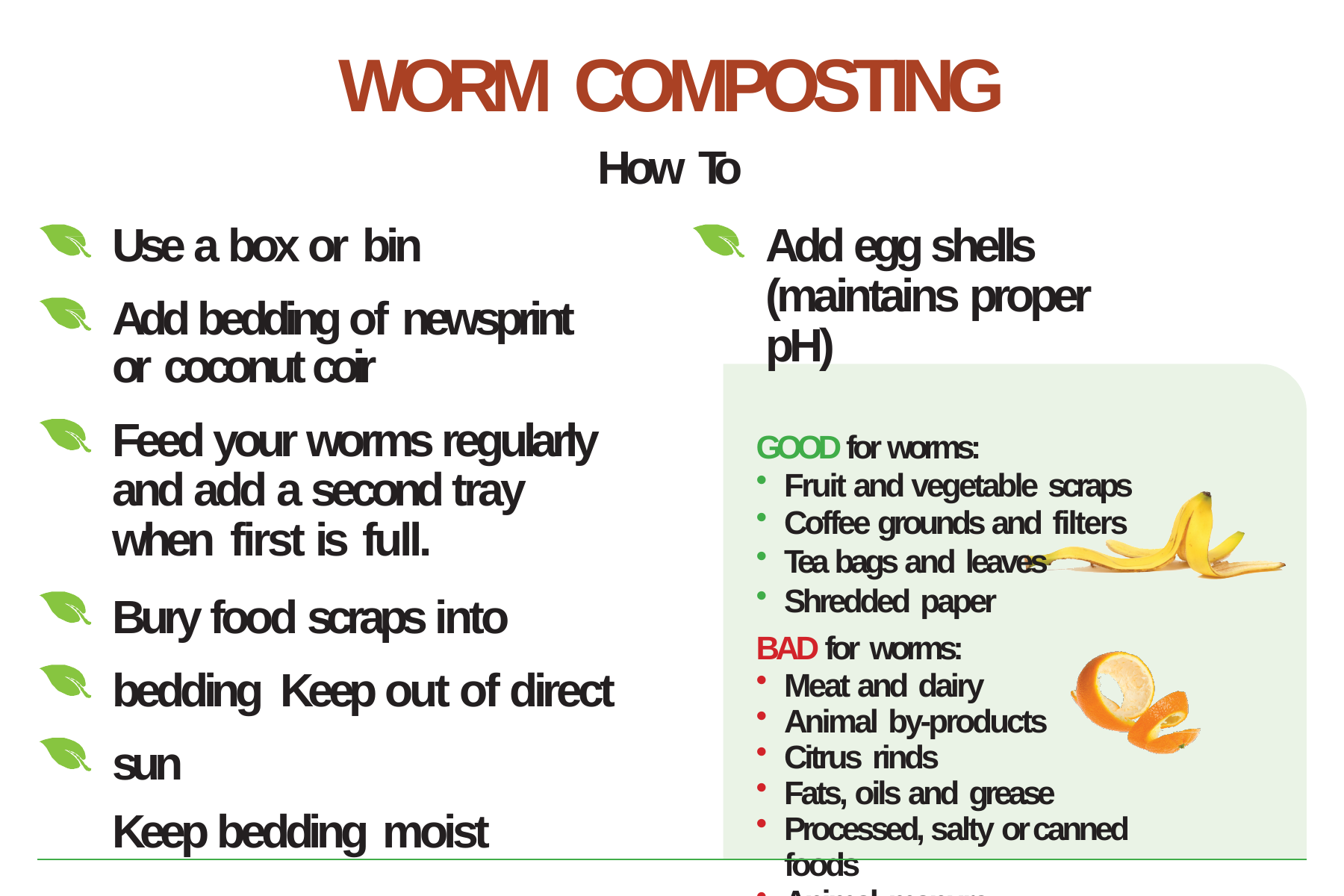

# WORM COMPOSTING
How To
Use a box or bin
Add bedding of newsprint or  coconut coir
Feed your worms regularly  and add a second tray when  first is full.
Bury food scraps into bedding  Keep out of direct sun
Keep bedding moist
Add egg shells  (maintains proper pH)

GOOD for worms:
Fruit and vegetable scraps
Coffee grounds and filters
Tea bags and leaves
Shredded paper
BAD for worms:
Meat and dairy
Animal by-products
Citrus rinds
Fats, oils and grease
Processed, salty or canned foods
Animal manure